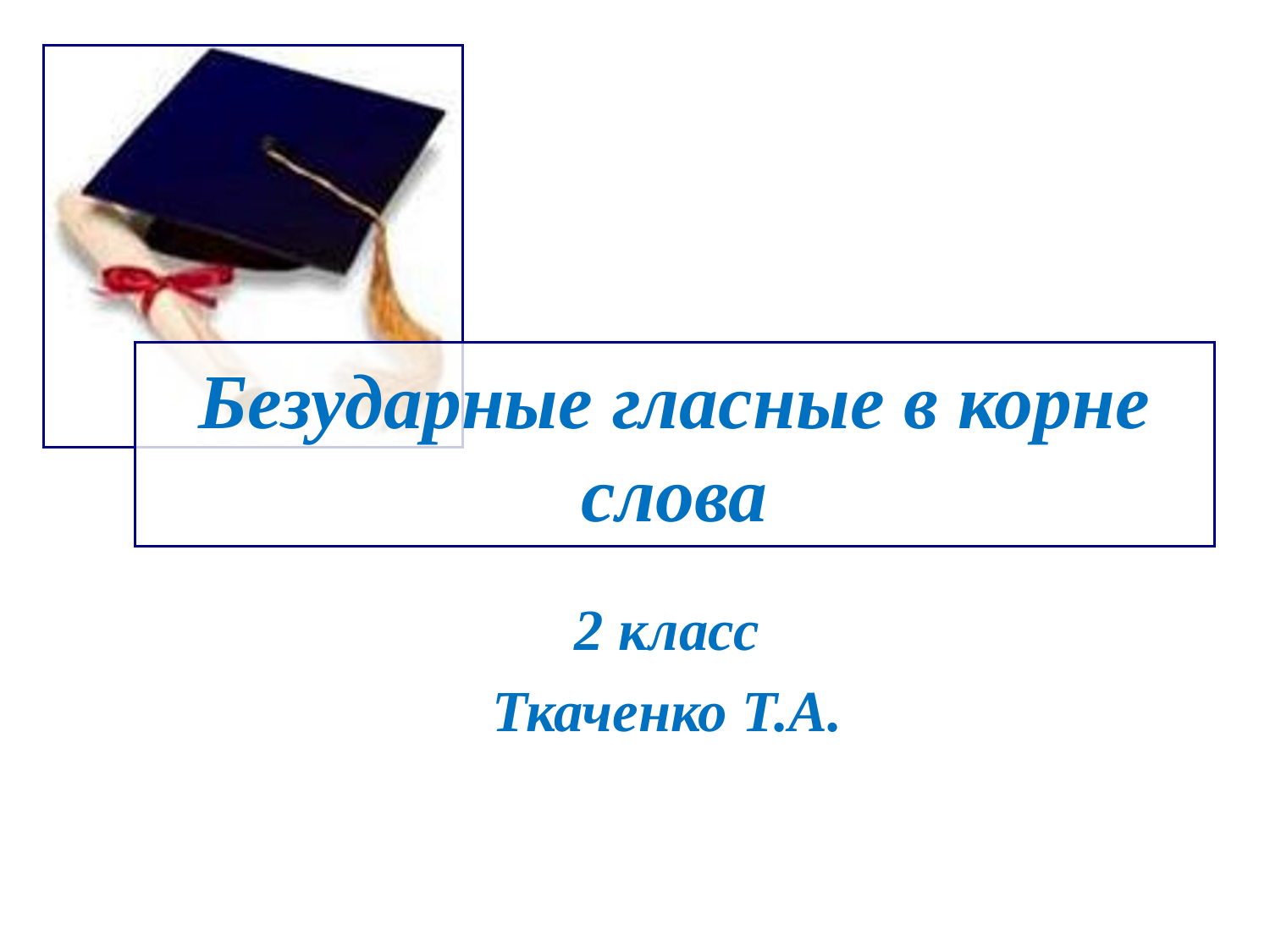

# Безударные гласные в корне слова
2 класс
Ткаченко Т.А.